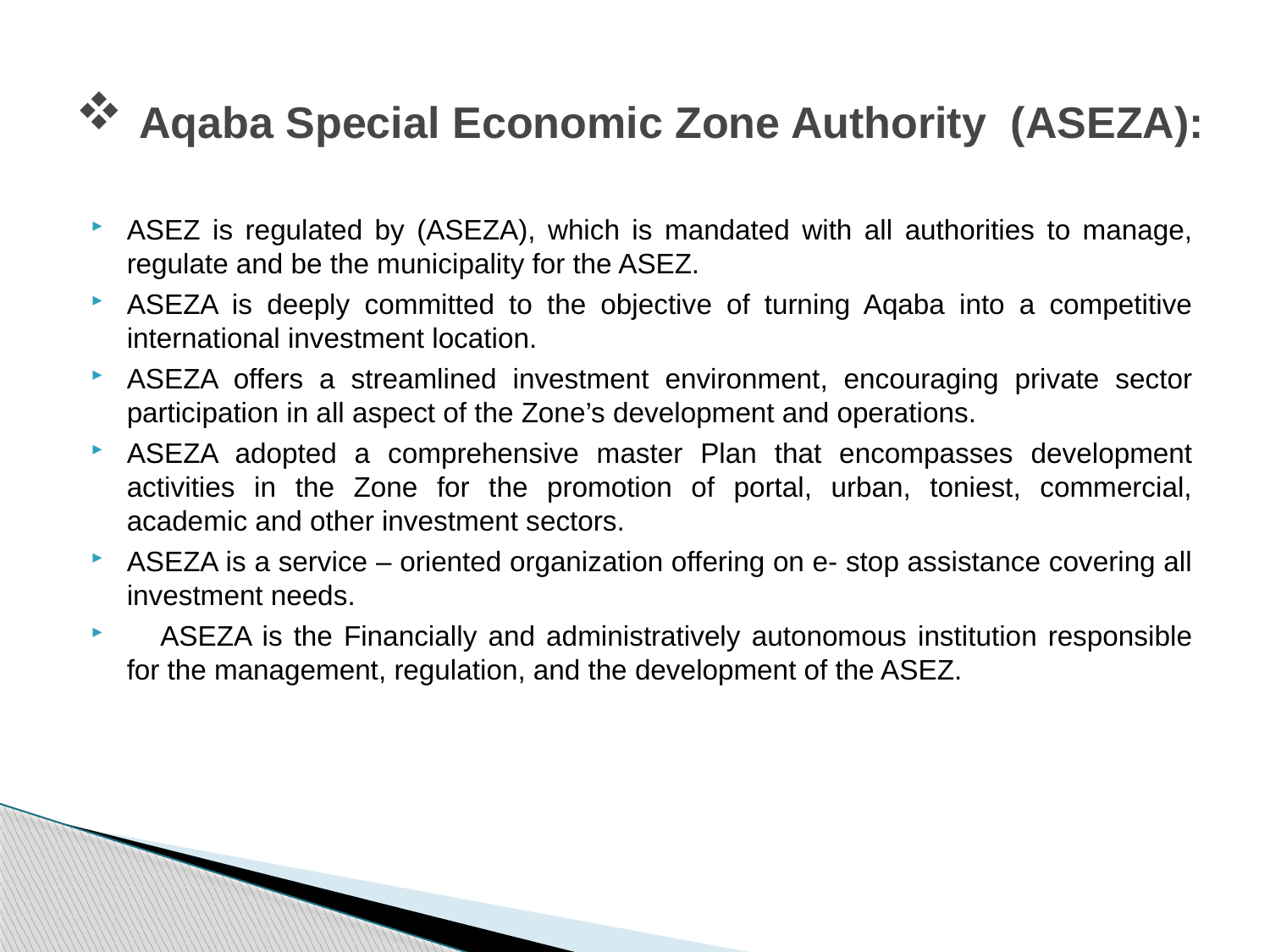

# Aqaba Special Economic Zone Authority  (ASEZA):
ASEZ is regulated by (ASEZA), which is mandated with all authorities to manage, regulate and be the municipality for the ASEZ.
ASEZA is deeply committed to the objective of turning Aqaba into a competitive international investment location.
ASEZA offers a streamlined investment environment, encouraging private sector participation in all aspect of the Zone’s development and operations.
ASEZA adopted a comprehensive master Plan that encompasses development activities in the Zone for the promotion of portal, urban, toniest, commercial, academic and other investment sectors.
ASEZA is a service – oriented organization offering on e- stop assistance covering all investment needs.
   ASEZA is the Financially and administratively autonomous institution responsible for the management, regulation, and the development of the ASEZ.